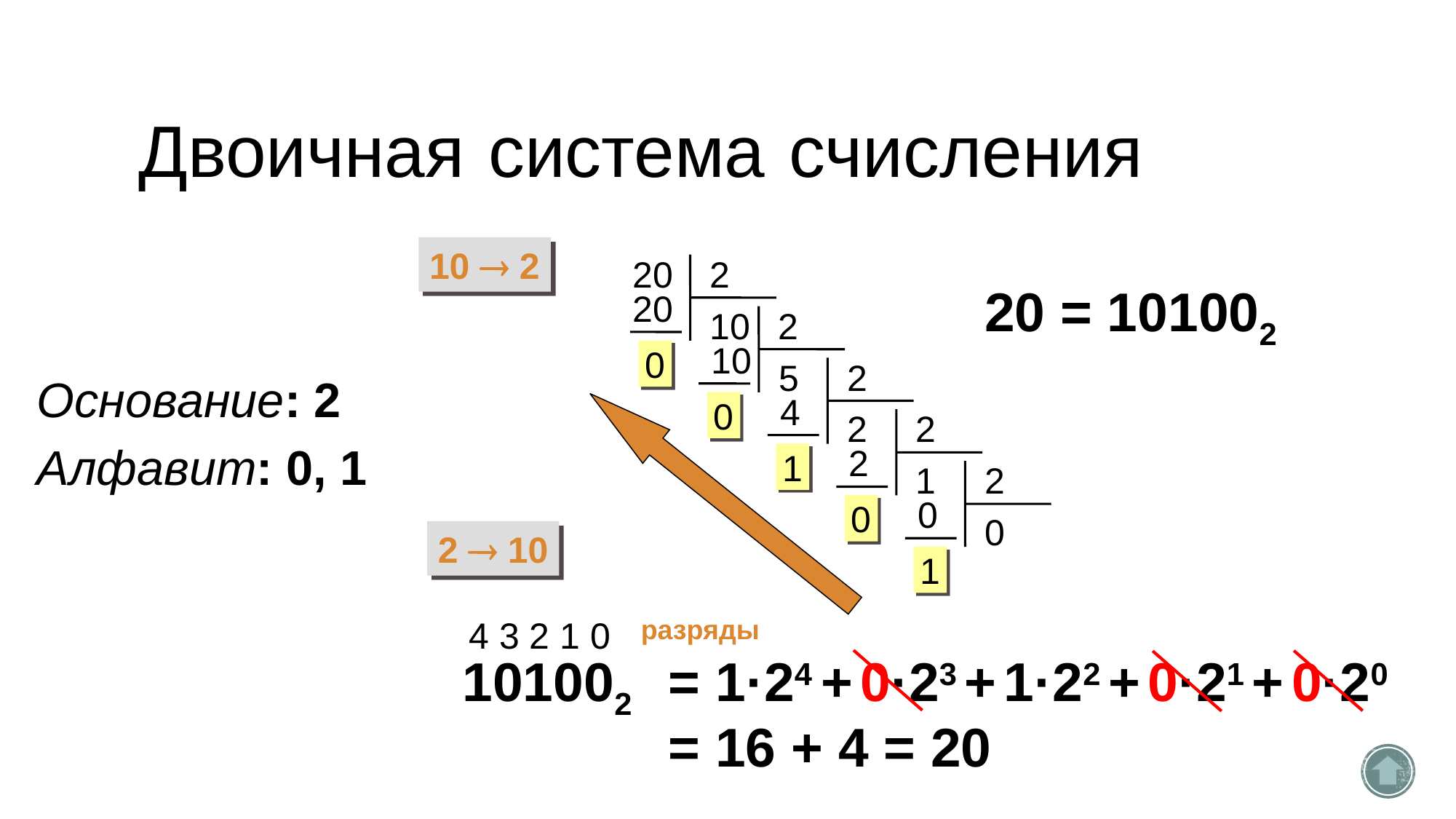

# Двоичная система счисления
10 → 2
20
2

20
10

0
20 = 101002
2

 10
5

0

2

 4
2

1
Основание: 2
Алфавит: 0, 1
2

 2
1

0
2

 0
0

1
2 → 10
4 3 2 1 0
разряды
101002
= 1·24 + 0·23 + 1·22 + 0·21 + 0·20
= 16 + 4 = 20